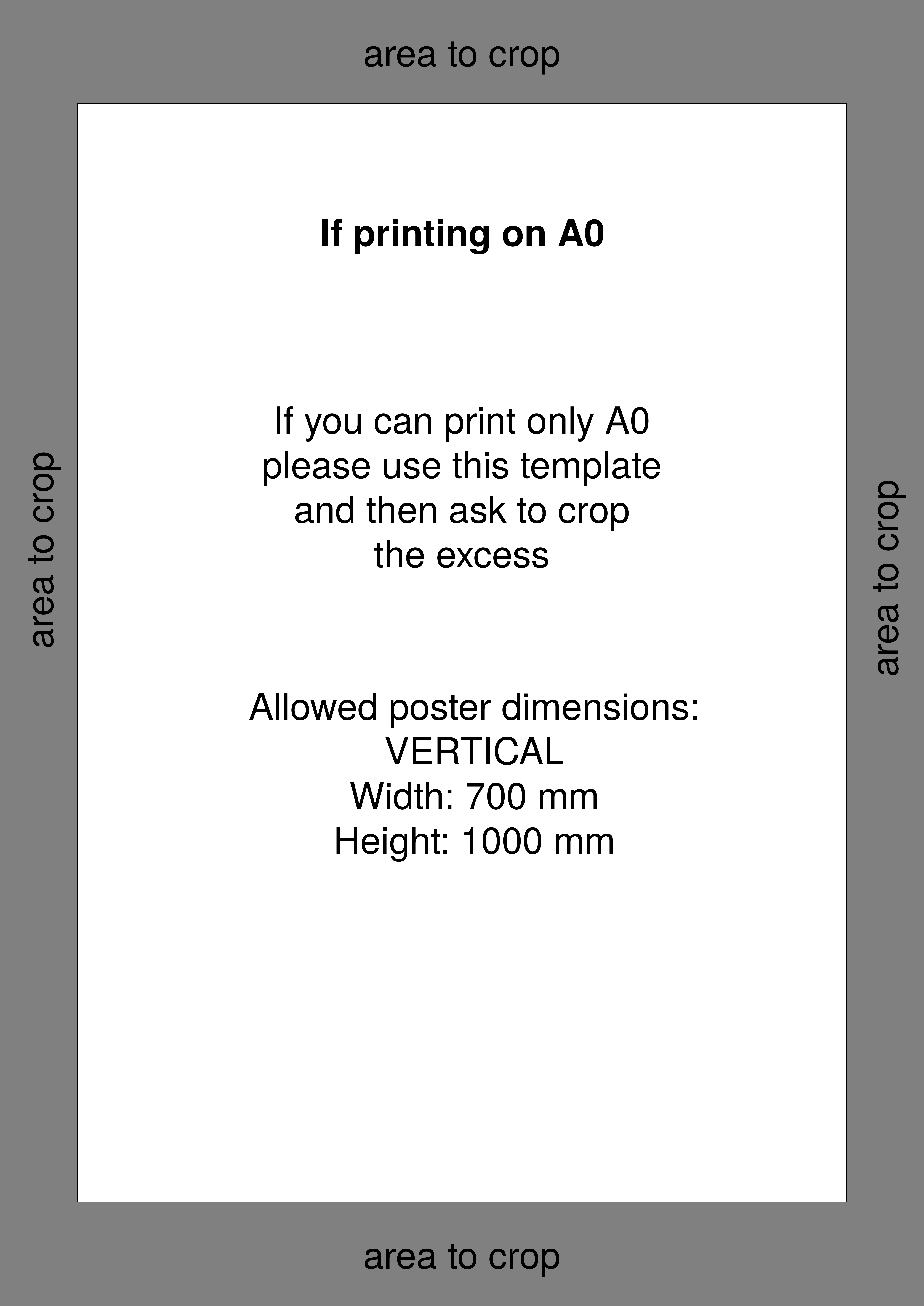

area to crop

If printing on A0

If you can print only A0
please use this template
and then ask to crop
the excess
area to crop
area to crop
Allowed poster dimensions:
VERTICAL
Width: 700 mm
Height: 1000 mm
area to crop
If printing A0
Allowed poster dimensions:
VERTICAL
Width: 700 mm
Height: 1000 mm